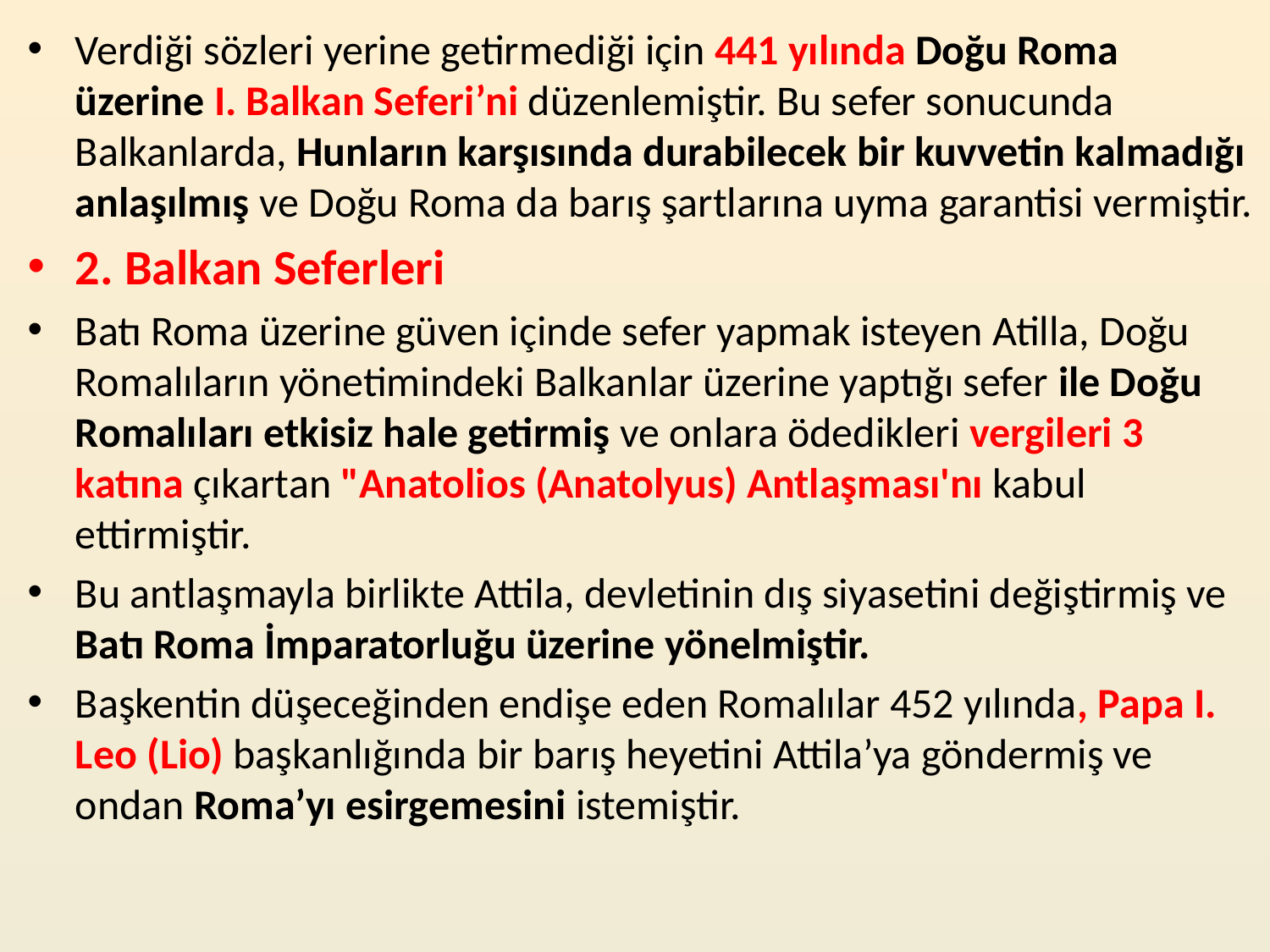

Verdiği sözleri yerine getirmediği için 441 yılında Doğu Roma üzerine I. Balkan Seferi’ni düzenlemiştir. Bu sefer sonucunda Balkanlarda, Hunların karşısında durabilecek bir kuvvetin kalmadığı anlaşılmış ve Doğu Roma da barış şartlarına uyma garantisi vermiştir.
2. Balkan Seferleri
Batı Roma üzerine güven içinde sefer yapmak isteyen Atilla, Doğu Romalıların yönetimindeki Balkanlar üzerine yaptığı sefer ile Doğu Romalıları etkisiz hale getirmiş ve onlara ödedikleri vergileri 3 katına çıkartan "Anatolios (Anatolyus) Antlaşması'nı kabul ettirmiştir.
Bu antlaşmayla birlikte Attila, devletinin dış siyasetini değiştirmiş ve Batı Roma İmparatorluğu üzerine yönelmiştir.
Başkentin düşeceğinden endişe eden Romalılar 452 yılında, Papa I. Leo (Lio) başkanlığında bir barış heyetini Attila’ya göndermiş ve ondan Roma’yı esirgemesini istemiştir.